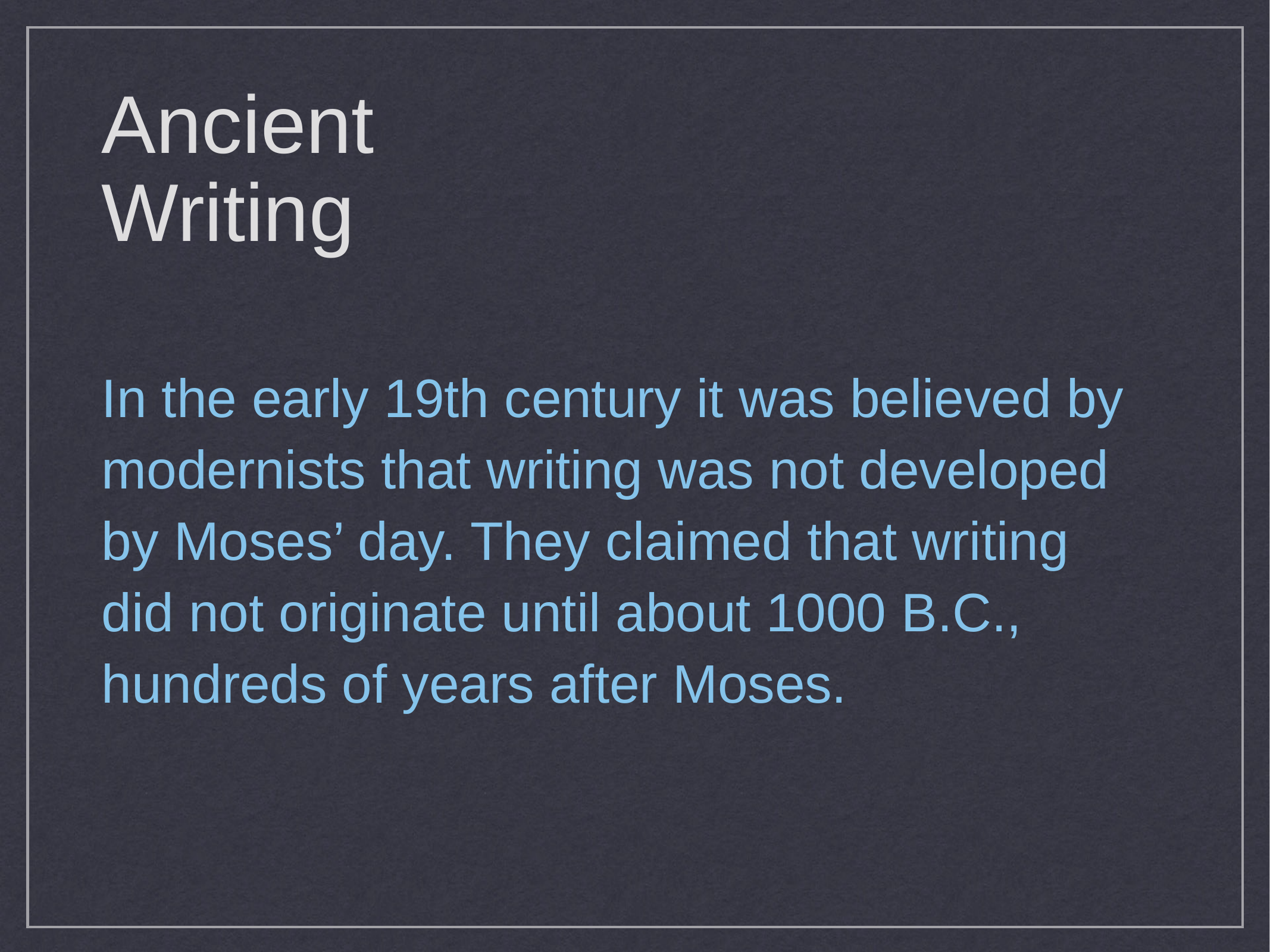

# Ancient Writing
In the early 19th century it was believed by modernists that writing was not developed by Moses’ day. They claimed that writing did not originate until about 1000 B.C., hundreds of years after Moses.